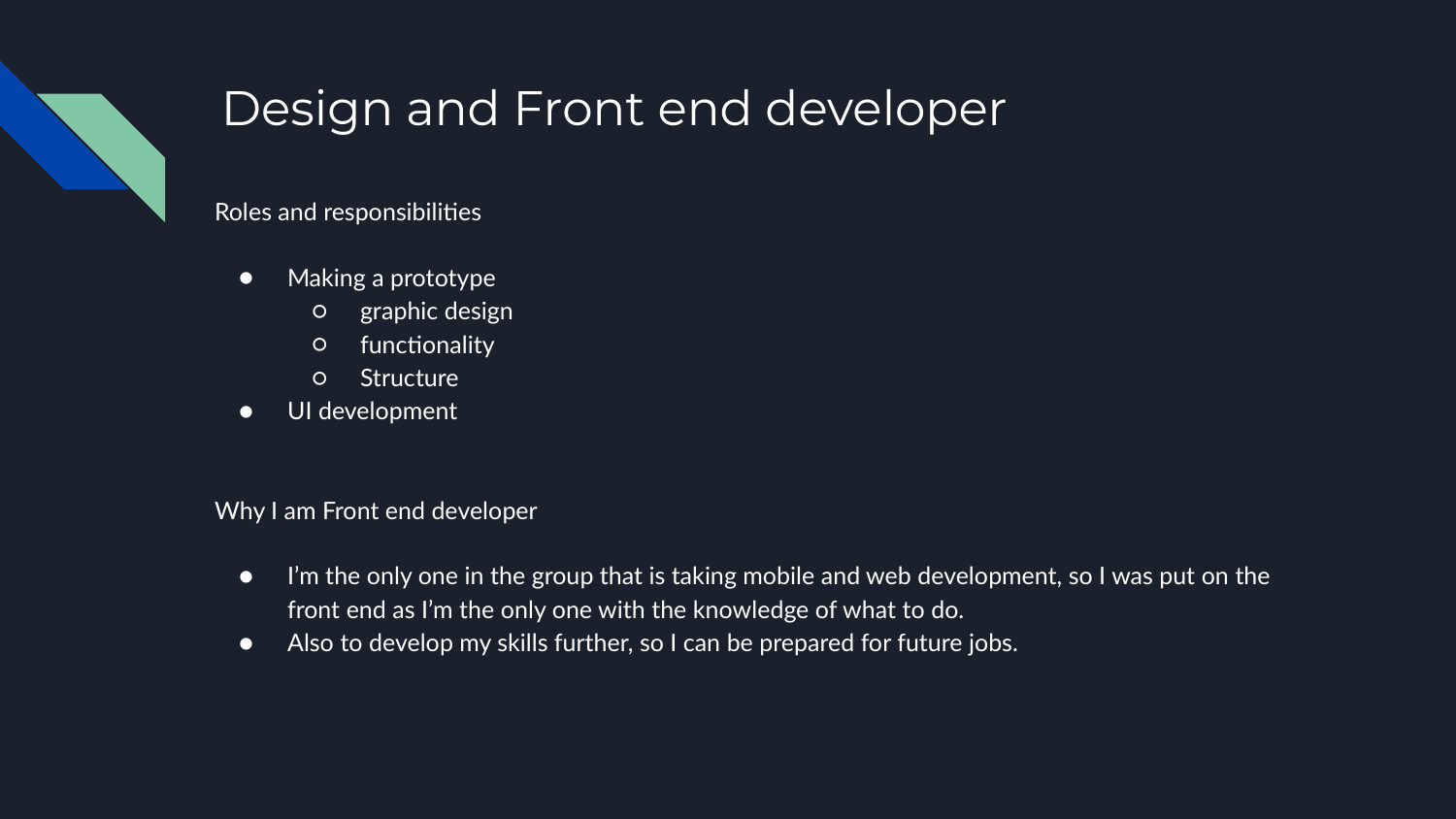

# Design and Front end developer
Roles and responsibilities
Making a prototype
graphic design
functionality
Structure
UI development

Why I am Front end developer
I’m the only one in the group that is taking mobile and web development, so I was put on the front end as I’m the only one with the knowledge of what to do.
Also to develop my skills further, so I can be prepared for future jobs.